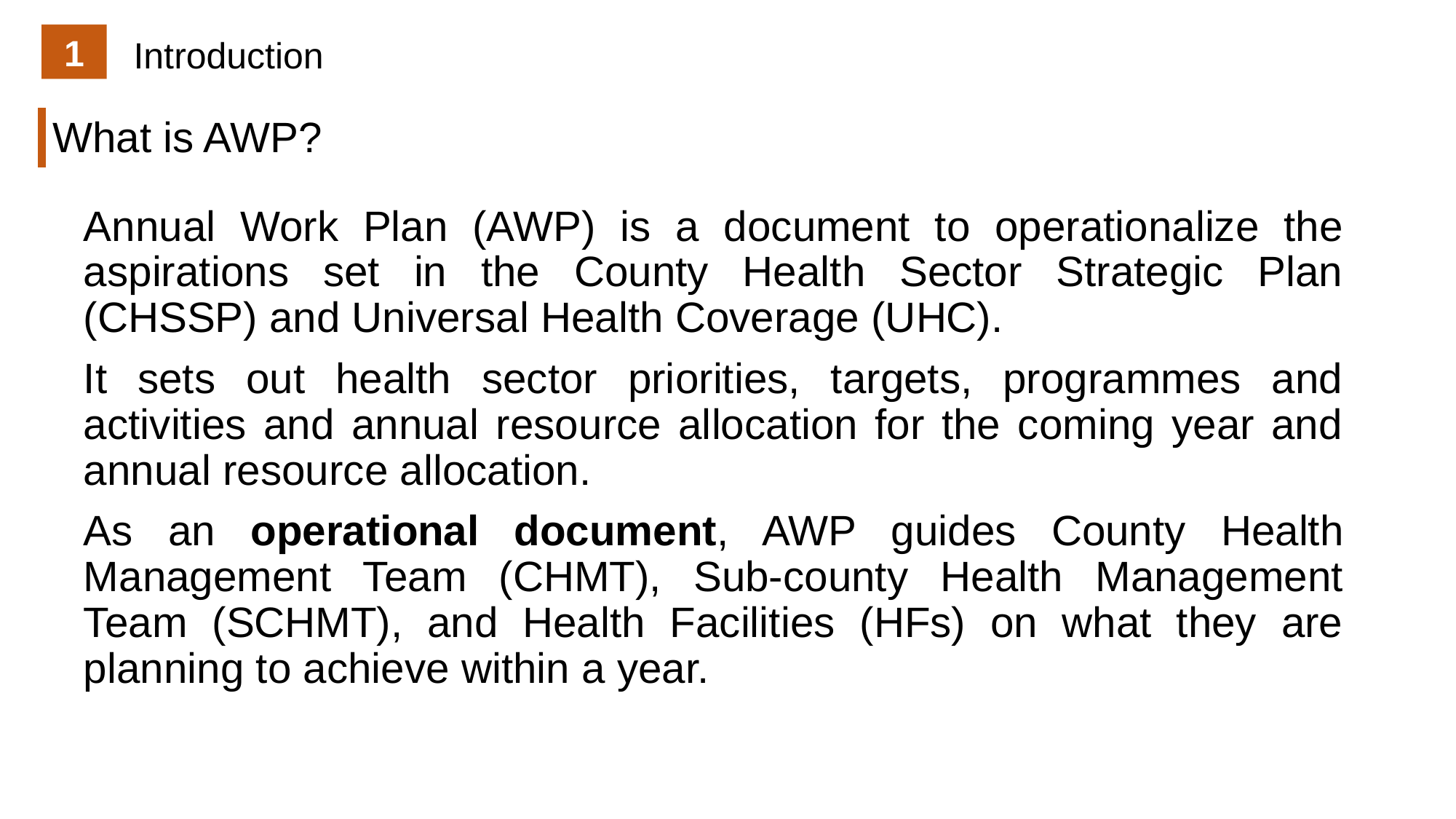

1
Introduction
| What is AWP? |
| --- |
Annual Work Plan (AWP) is a document to operationalize the aspirations set in the County Health Sector Strategic Plan (CHSSP) and Universal Health Coverage (UHC).
It sets out health sector priorities, targets, programmes and activities and annual resource allocation for the coming year and annual resource allocation.
As an operational document, AWP guides County Health Management Team (CHMT), Sub-county Health Management Team (SCHMT), and Health Facilities (HFs) on what they are planning to achieve within a year.